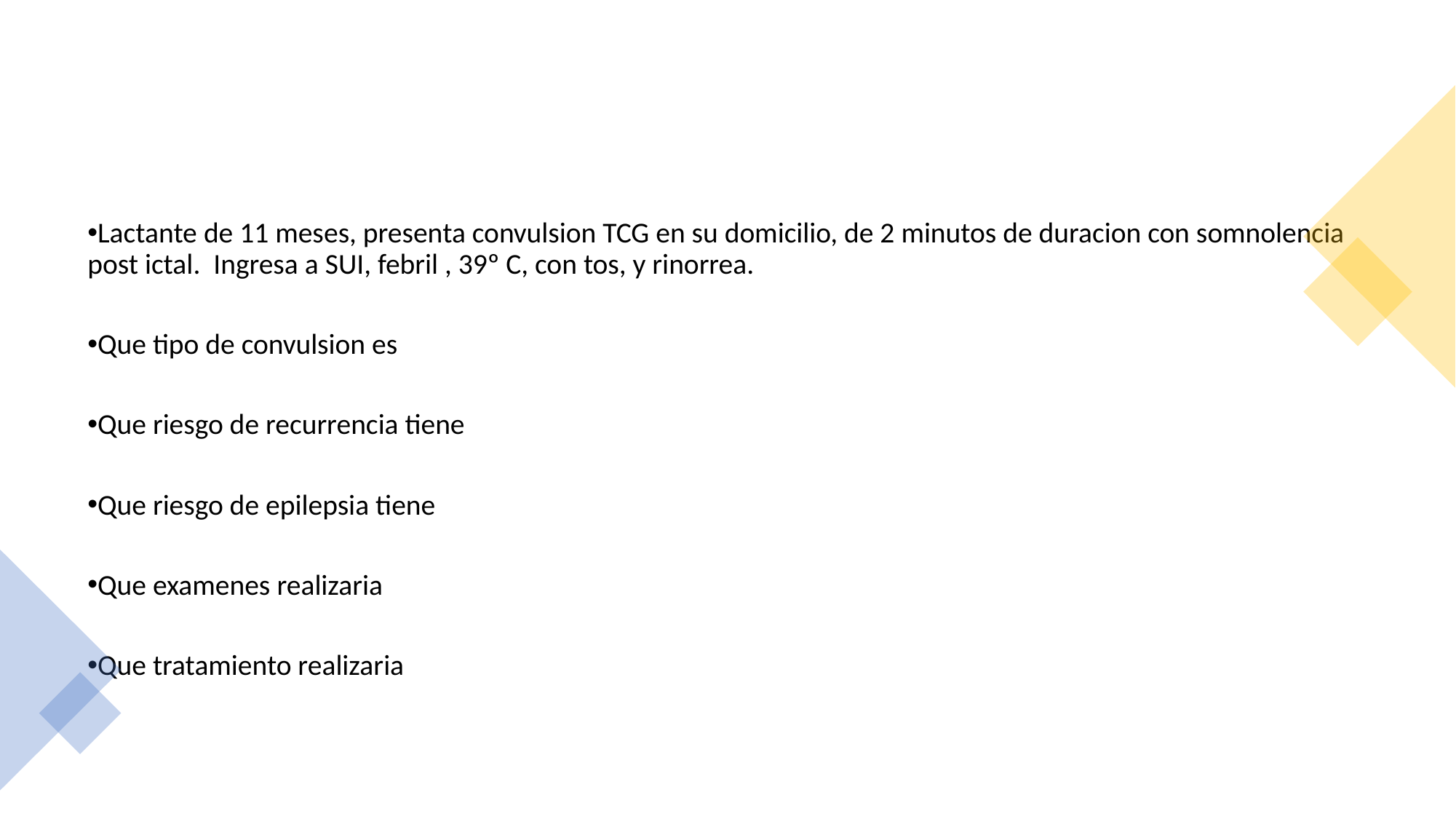

Lactante de 11 meses, presenta convulsion TCG en su domicilio, de 2 minutos de duracion con somnolencia post ictal.  Ingresa a SUI, febril , 39º C, con tos, y rinorrea.

Que tipo de convulsion es

Que riesgo de recurrencia tiene

Que riesgo de epilepsia tiene

Que examenes realizaria

Que tratamiento realizaria